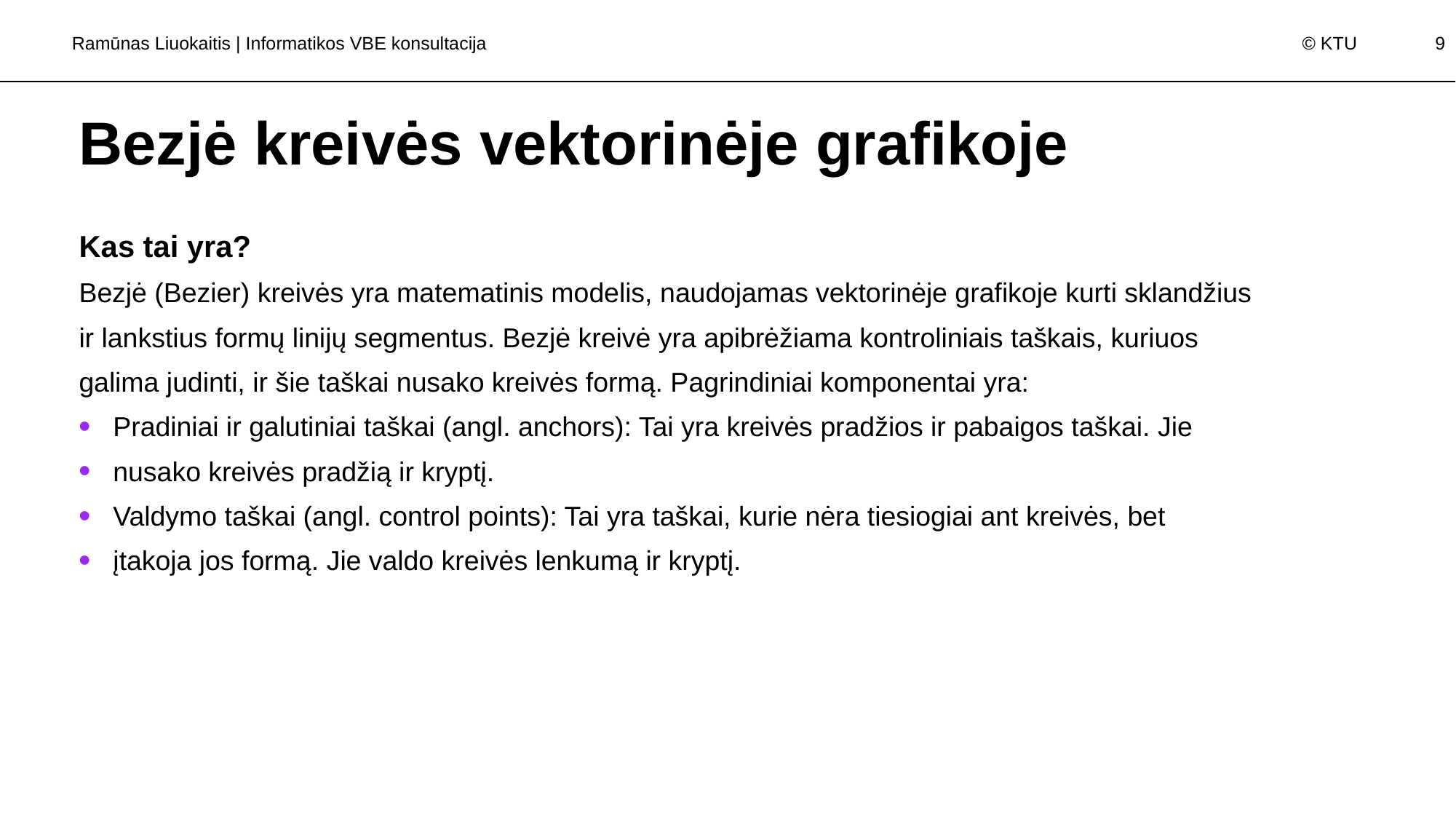

Ramūnas Liuokaitis | Informatikos VBE konsultacija
# Bezjė kreivės vektorinėje grafikoje
Kas tai yra?
Bezjė (Bezier) kreivės yra matematinis modelis, naudojamas vektorinėje grafikoje kurti sklandžius
ir lankstius formų linijų segmentus. Bezjė kreivė yra apibrėžiama kontroliniais taškais, kuriuos
galima judinti, ir šie taškai nusako kreivės formą. Pagrindiniai komponentai yra:
Pradiniai ir galutiniai taškai (angl. anchors): Tai yra kreivės pradžios ir pabaigos taškai. Jie
nusako kreivės pradžią ir kryptį.
Valdymo taškai (angl. control points): Tai yra taškai, kurie nėra tiesiogiai ant kreivės, bet
įtakoja jos formą. Jie valdo kreivės lenkumą ir kryptį.